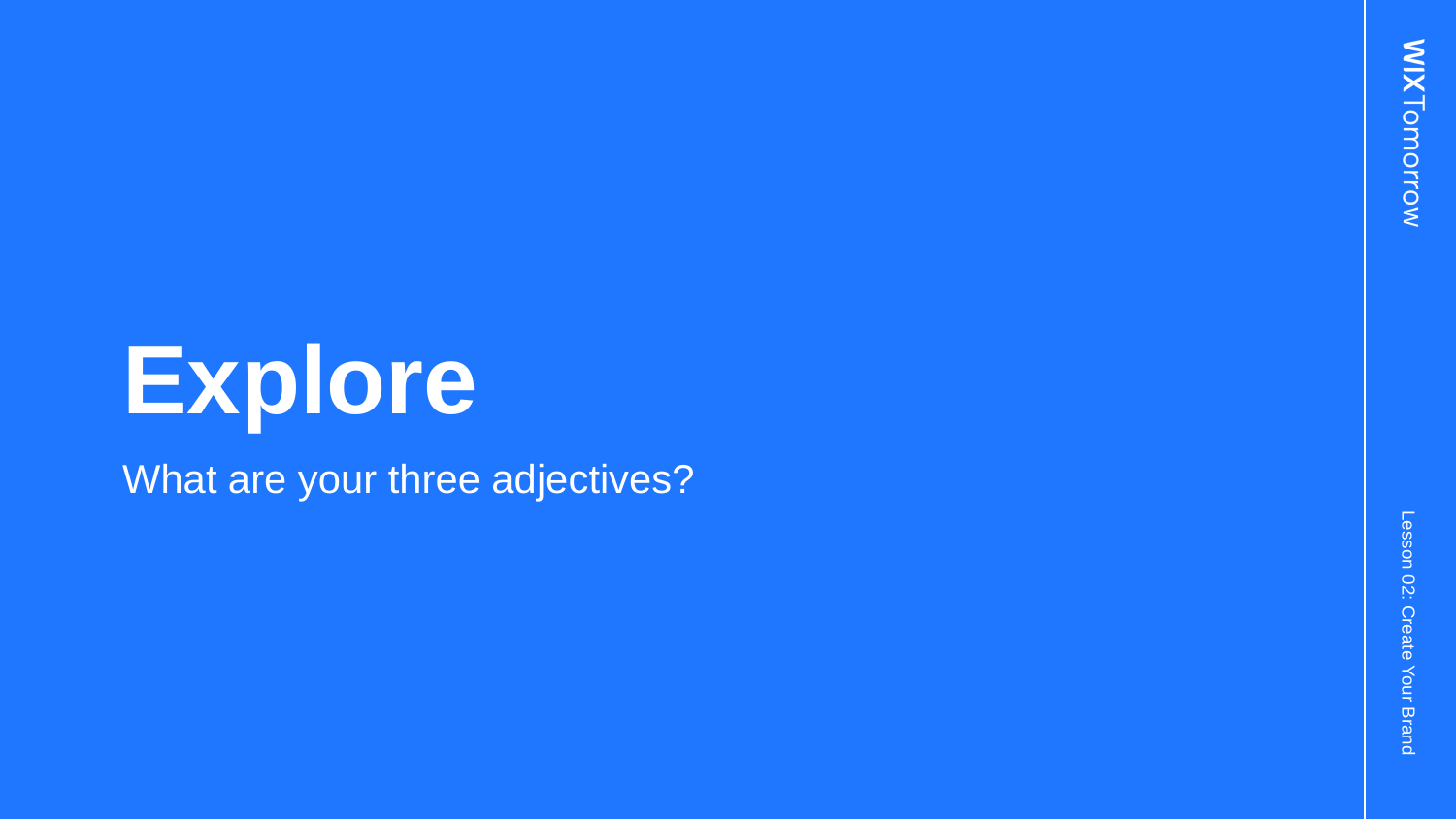

# Explore
What are your three adjectives?